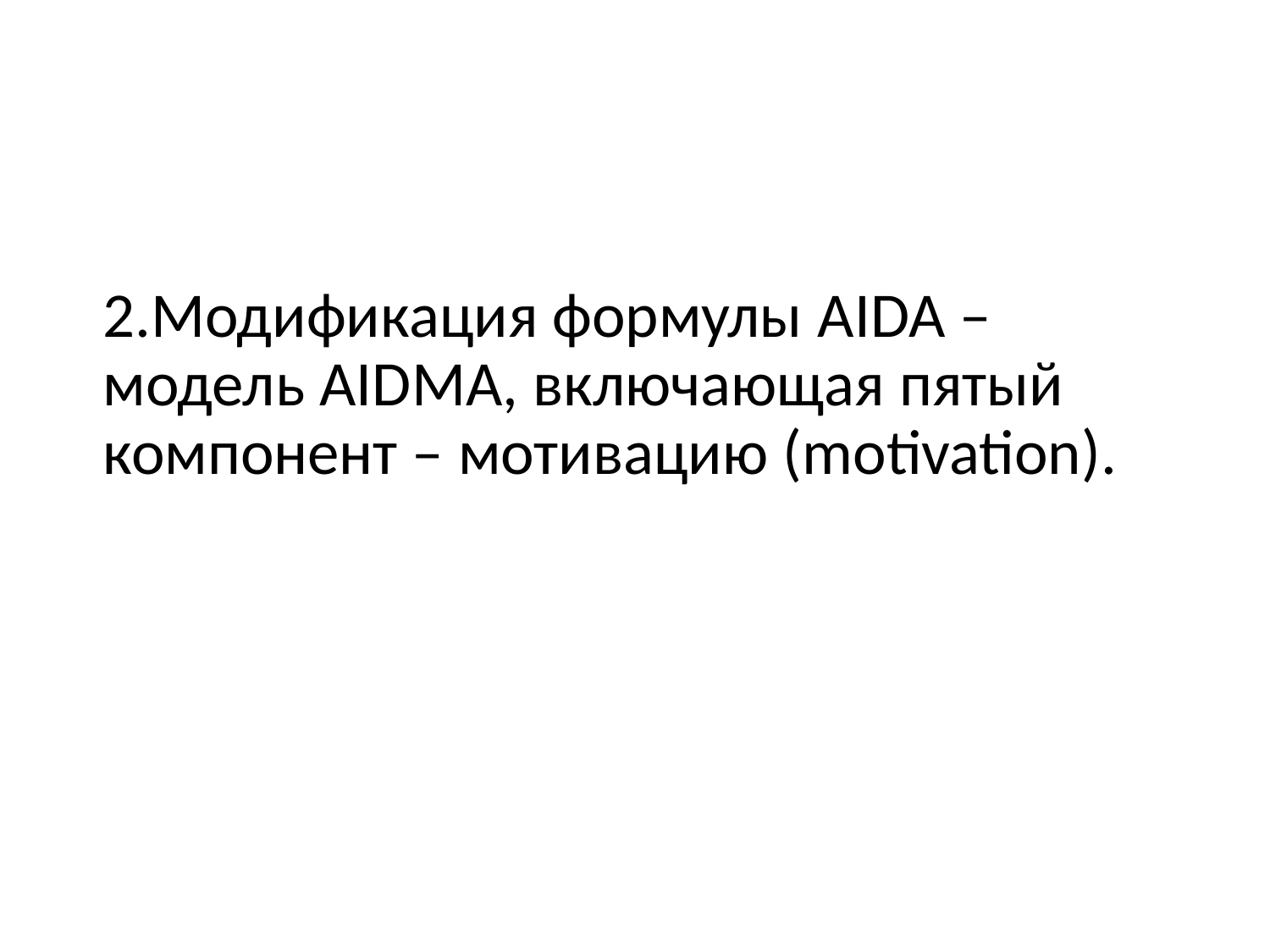

2.Модификация формулы AIDA – модель AIDMA, включающая пятый компонент – мотивацию (motivation).